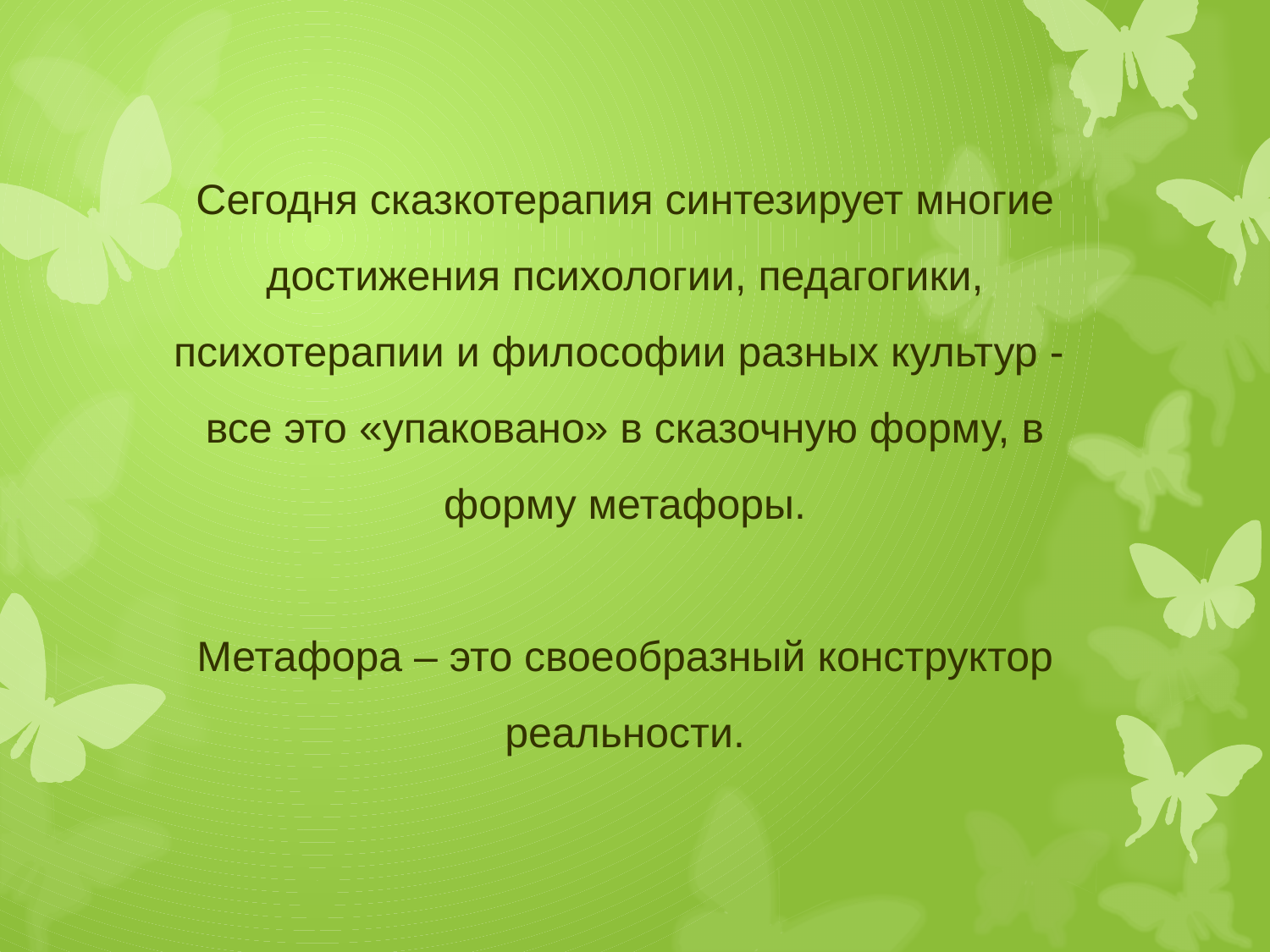

# Сегодня сказкотерапия синтезирует многие достижения психологии, педагогики, психотерапии и философии разных культур -  все это «упаковано» в сказочную форму, в форму метафоры. Метафора – это своеобразный конструктор реальности.